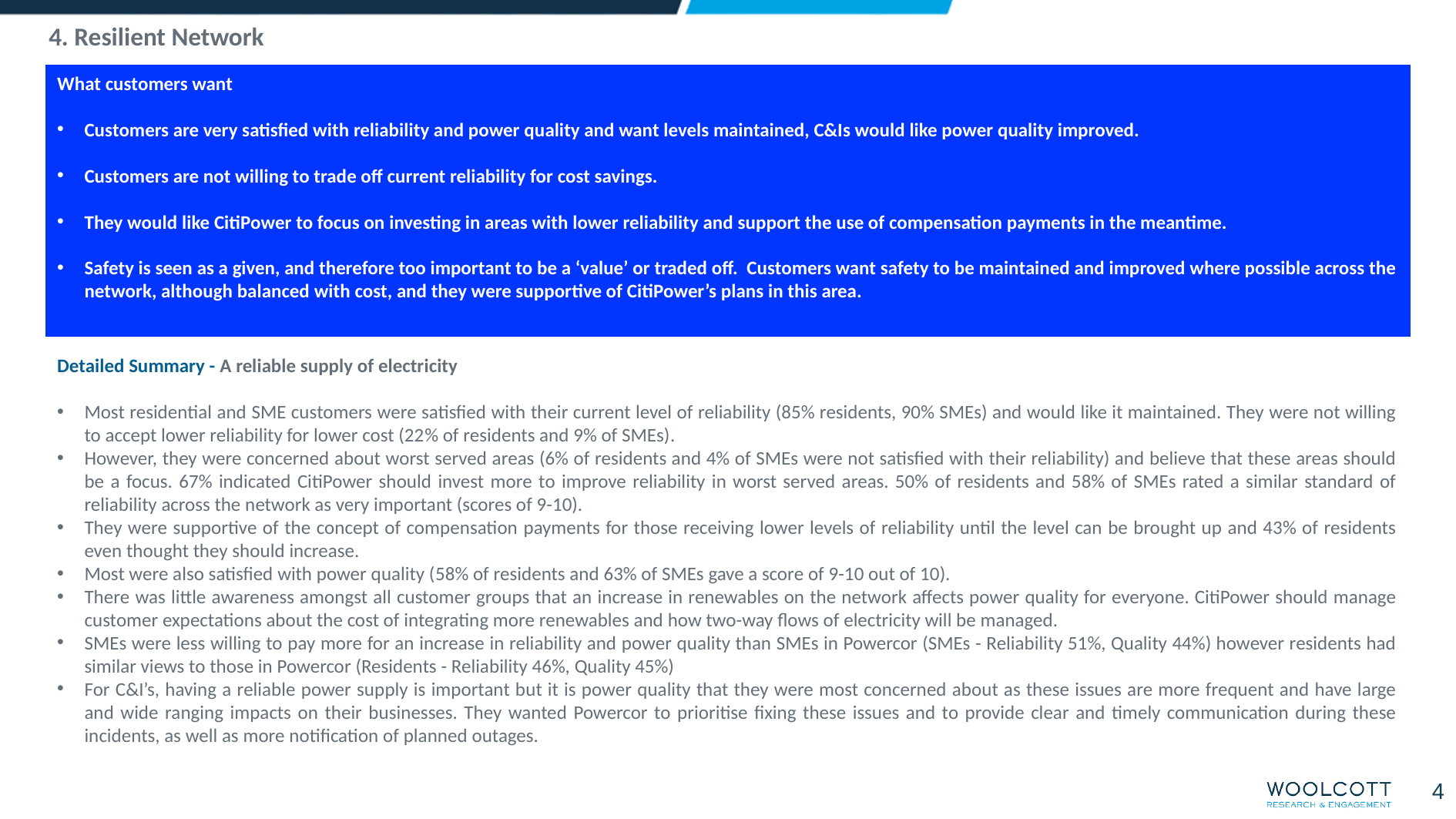

4. Resilient Network
What customers want

Customers are very satisfied with reliability and power quality and want levels maintained, C&Is would like power quality improved.

Customers are not willing to trade off current reliability for cost savings.

They would like CitiPower to focus on investing in areas with lower reliability and support the use of compensation payments in the meantime.

Safety is seen as a given, and therefore too important to be a ‘value’ or traded off.  Customers want safety to be maintained and improved where possible across the network, although balanced with cost, and they were supportive of CitiPower’s plans in this area.

Detailed Summary - A reliable supply of electricity

Most residential and SME customers were satisfied with their current level of reliability (85% residents, 90% SMEs) and would like it maintained. They were not willing to accept lower reliability for lower cost (22% of residents and 9% of SMEs).
However, they were concerned about worst served areas (6% of residents and 4% of SMEs were not satisfied with their reliability) and believe that these areas should be a focus. 67% indicated CitiPower should invest more to improve reliability in worst served areas. 50% of residents and 58% of SMEs rated a similar standard of reliability across the network as very important (scores of 9-10).
They were supportive of the concept of compensation payments for those receiving lower levels of reliability until the level can be brought up and 43% of residents even thought they should increase.
Most were also satisfied with power quality (58% of residents and 63% of SMEs gave a score of 9-10 out of 10).
There was little awareness amongst all customer groups that an increase in renewables on the network affects power quality for everyone. CitiPower should manage customer expectations about the cost of integrating more renewables and how two-way flows of electricity will be managed.
SMEs were less willing to pay more for an increase in reliability and power quality than SMEs in Powercor (SMEs - Reliability 51%, Quality 44%) however residents had similar views to those in Powercor (Residents - Reliability 46%, Quality 45%)
For C&I’s, having a reliable power supply is important but it is power quality that they were most concerned about as these issues are more frequent and have large and wide ranging impacts on their businesses. They wanted Powercor to prioritise fixing these issues and to provide clear and timely communication during these incidents, as well as more notification of planned outages.